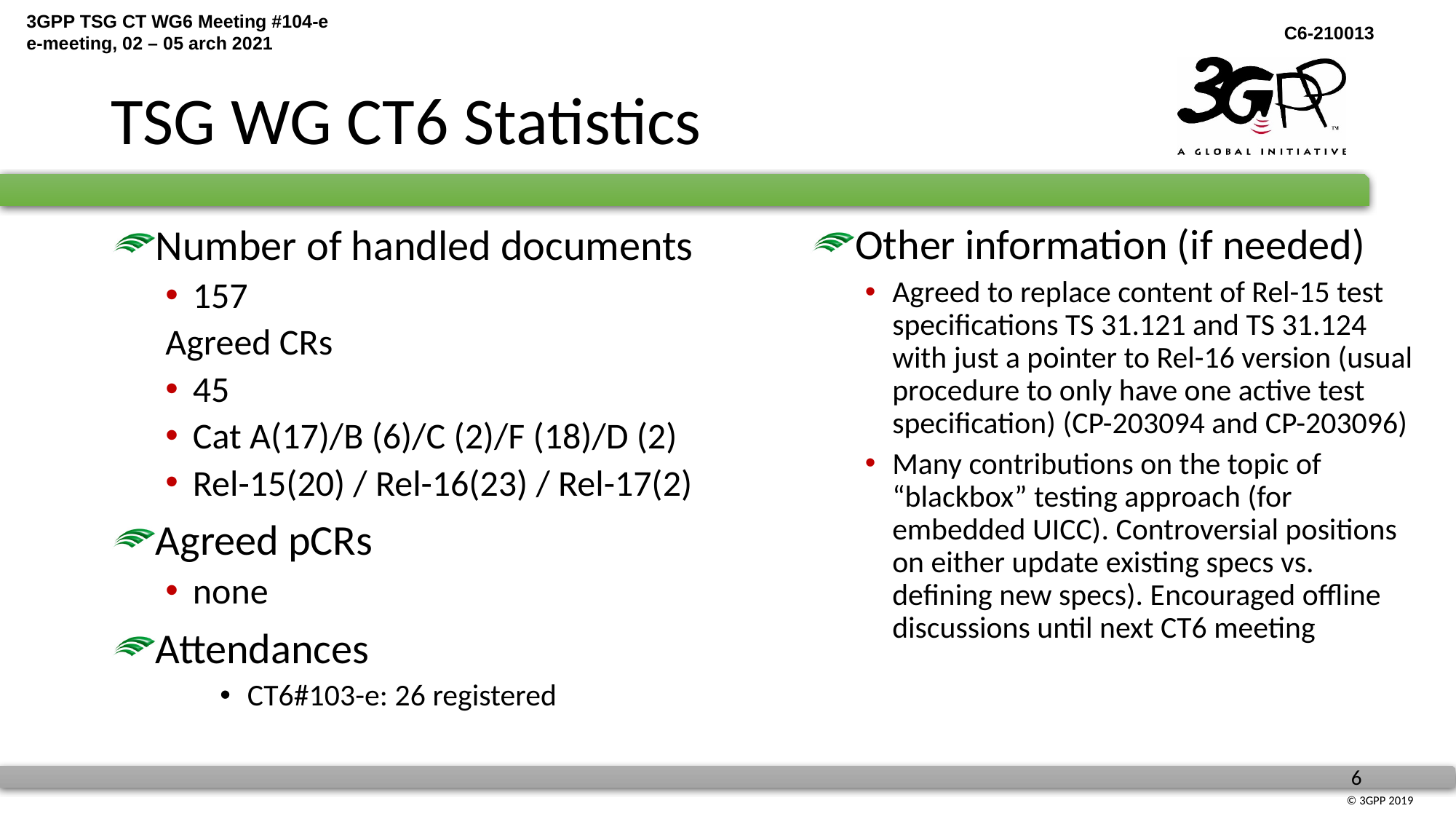

# TSG WG CT6 Statistics
Other information (if needed)
Agreed to replace content of Rel-15 test specifications TS 31.121 and TS 31.124 with just a pointer to Rel-16 version (usual procedure to only have one active test specification) (CP-203094 and CP-203096)
Many contributions on the topic of “blackbox” testing approach (for embedded UICC). Controversial positions on either update existing specs vs. defining new specs). Encouraged offline discussions until next CT6 meeting
Number of handled documents
157
Agreed CRs
45
Cat A(17)/B (6)/C (2)/F (18)/D (2)
Rel-15(20) / Rel-16(23) / Rel-17(2)
Agreed pCRs
none
Attendances
CT6#103-e: 26 registered